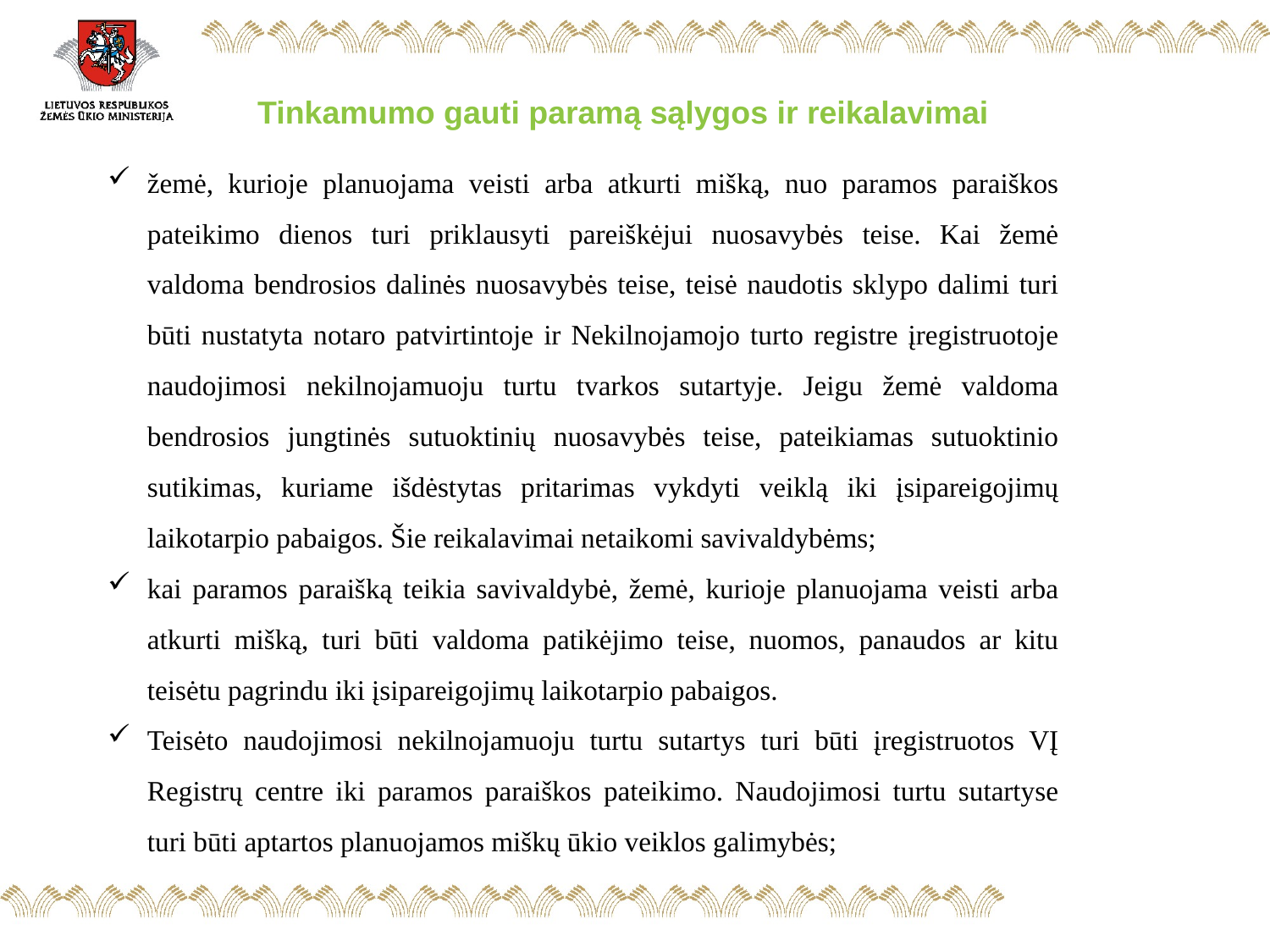

Tinkamumo gauti paramą sąlygos ir reikalavimai
žemė, kurioje planuojama veisti arba atkurti mišką, nuo paramos paraiškos pateikimo dienos turi priklausyti pareiškėjui nuosavybės teise. Kai žemė valdoma bendrosios dalinės nuosavybės teise, teisė naudotis sklypo dalimi turi būti nustatyta notaro patvirtintoje ir Nekilnojamojo turto registre įregistruotoje naudojimosi nekilnojamuoju turtu tvarkos sutartyje. Jeigu žemė valdoma bendrosios jungtinės sutuoktinių nuosavybės teise, pateikiamas sutuoktinio sutikimas, kuriame išdėstytas pritarimas vykdyti veiklą iki įsipareigojimų laikotarpio pabaigos. Šie reikalavimai netaikomi savivaldybėms;
kai paramos paraišką teikia savivaldybė, žemė, kurioje planuojama veisti arba atkurti mišką, turi būti valdoma patikėjimo teise, nuomos, panaudos ar kitu teisėtu pagrindu iki įsipareigojimų laikotarpio pabaigos.
Teisėto naudojimosi nekilnojamuoju turtu sutartys turi būti įregistruotos VĮ Registrų centre iki paramos paraiškos pateikimo. Naudojimosi turtu sutartyse turi būti aptartos planuojamos miškų ūkio veiklos galimybės;